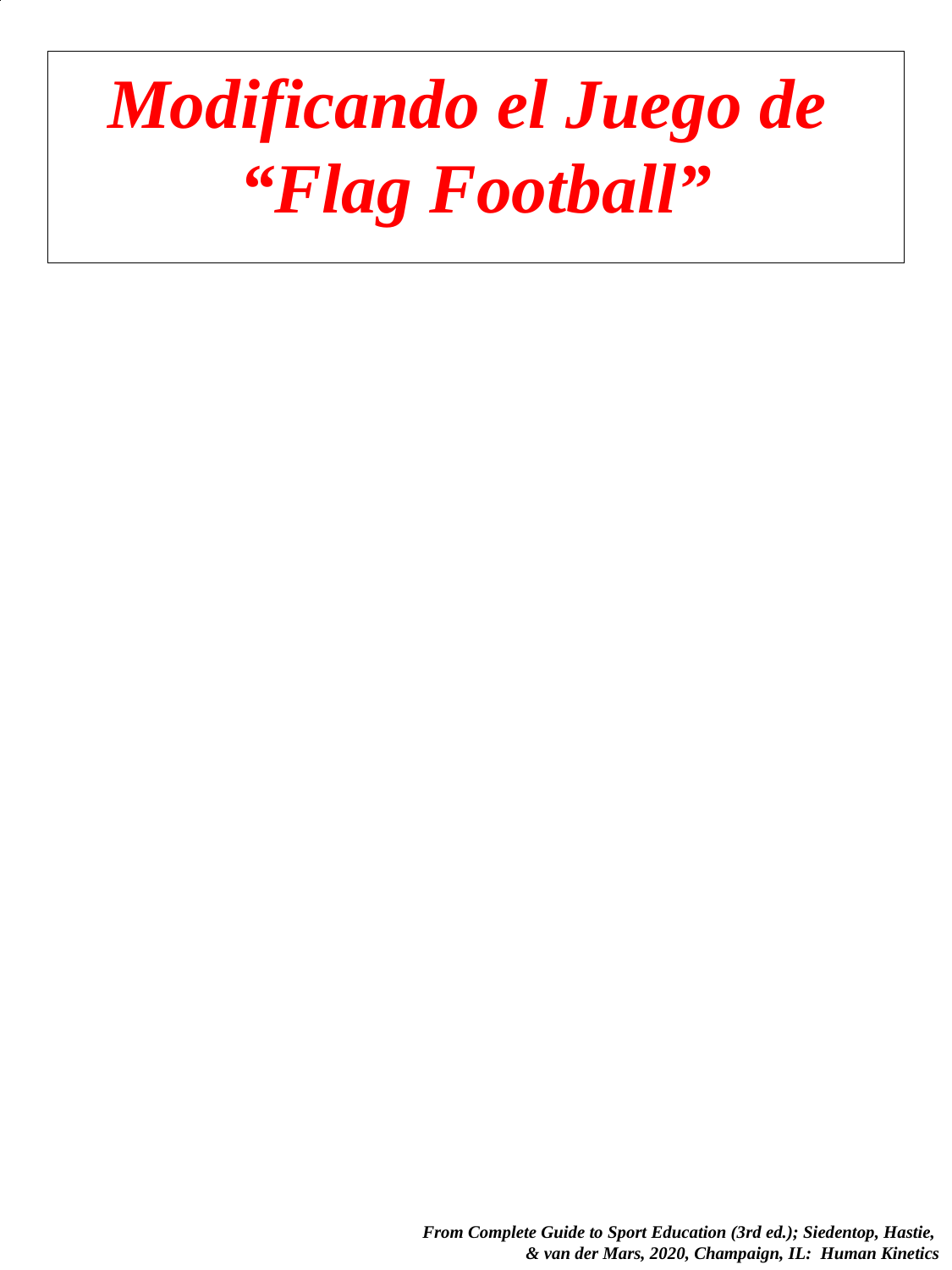

# Modificando el Juego de “Flag Football”
Ejemplo de formas en que se puede modificar el juego :
Las reglas son modificadas
Alterar el tamaño y forma de la área de juego
Restringir el movimiento y/o acciones de los jugadores
Sistema de puntuación diferencial
 From Complete Guide to Sport Education (3rd ed.); Siedentop, Hastie,
& van der Mars, 2020, Champaign, IL:  Human Kinetics